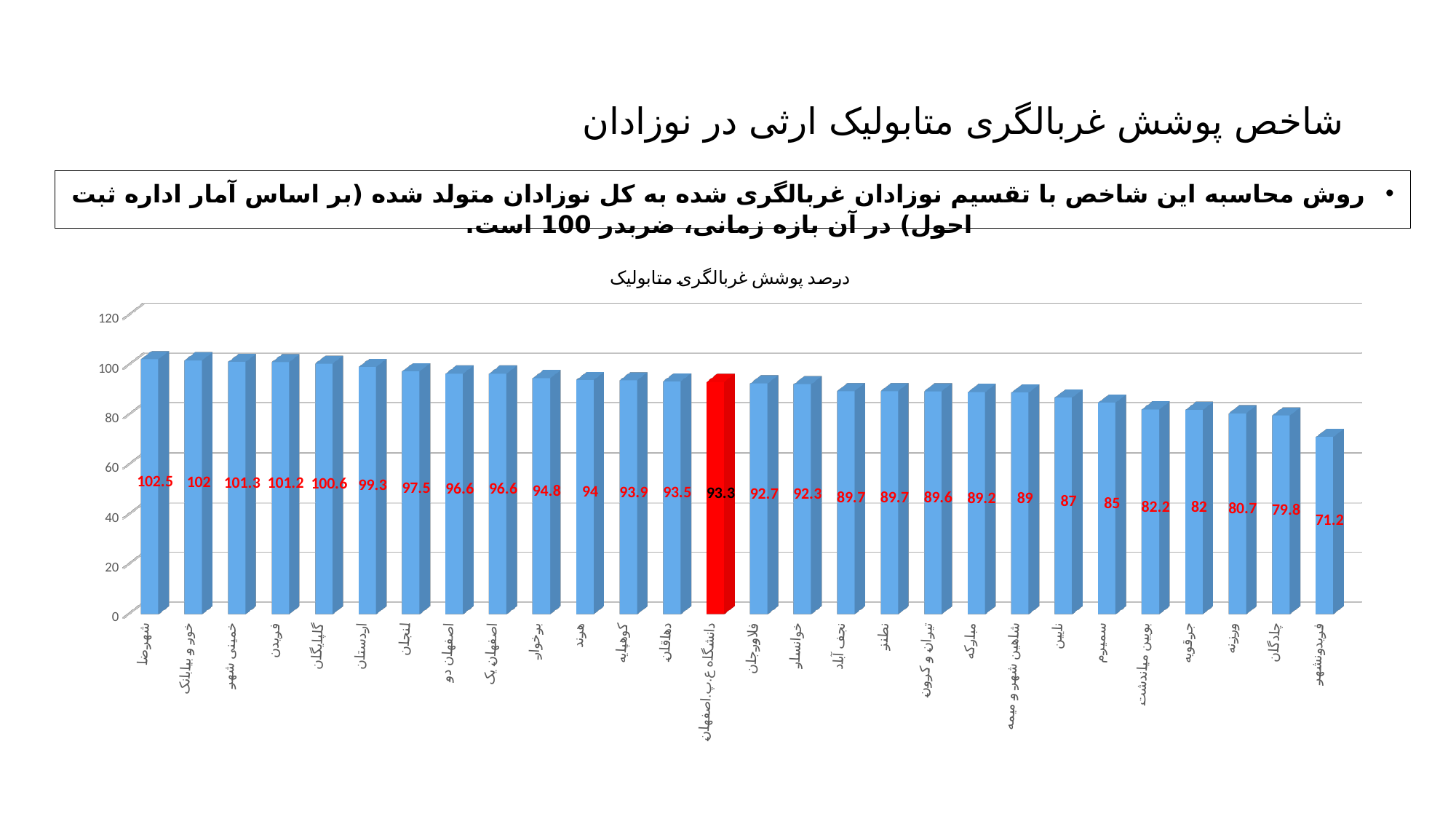

# شاخص پوشش غربالگری متابولیک ارثی در نوزادان
روش محاسبه این شاخص با تقسیم نوزادان غربالگری شده به کل نوزادان متولد شده (بر اساس آمار اداره ثبت احول) در آن بازه زمانی، ضربدر 100 است.

[unsupported chart]